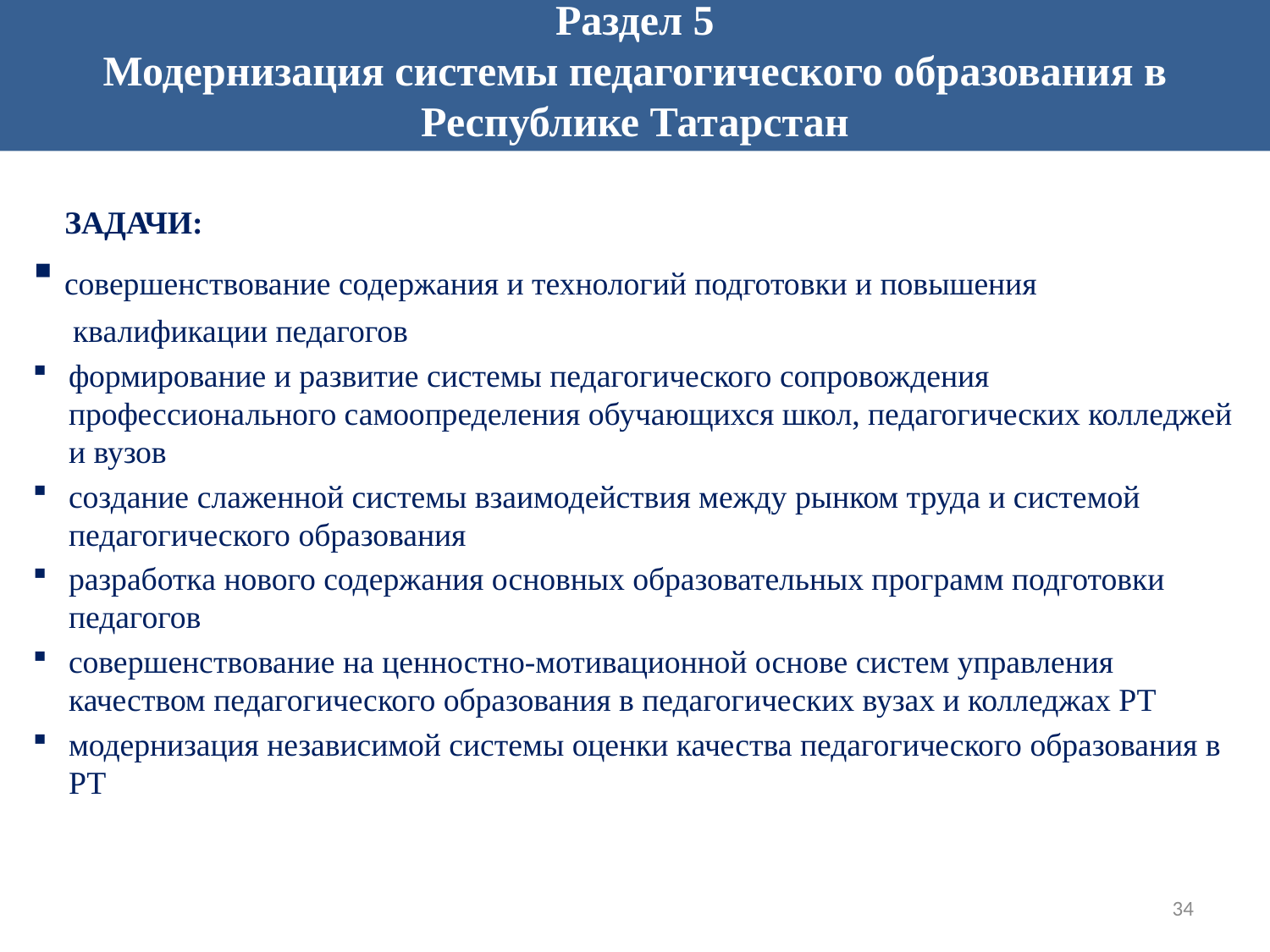

Раздел 5
Модернизация системы педагогического образования в Республике Татарстан
    ЗАДАЧИ:
  совершенствование содержания и технологий подготовки и повышения
     квалификации педагогов
формирование и развитие системы педагогического сопровождения профессионального самоопределения обучающихся школ, педагогических колледжей и вузов
создание слаженной системы взаимодействия между рынком труда и системой педагогического образования
разработка нового содержания основных образовательных программ подготовки педагогов
совершенствование на ценностно-мотивационной основе систем управления качеством педагогического образования в педагогических вузах и колледжах РТ
модернизация независимой системы оценки качества педагогического образования в РТ

34